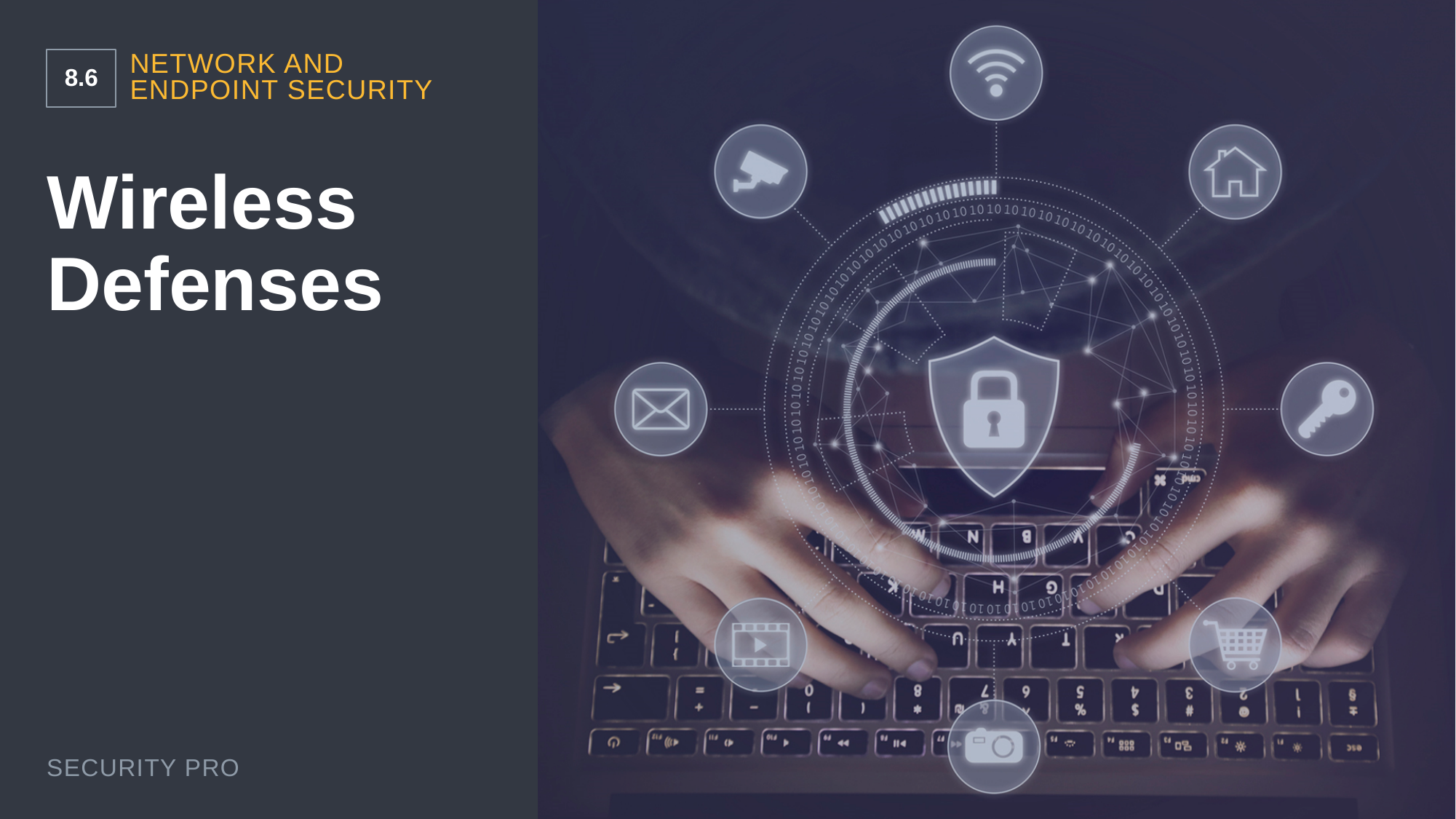

8.6
Network and Endpoint Security
# Wireless Defenses
Security Pro